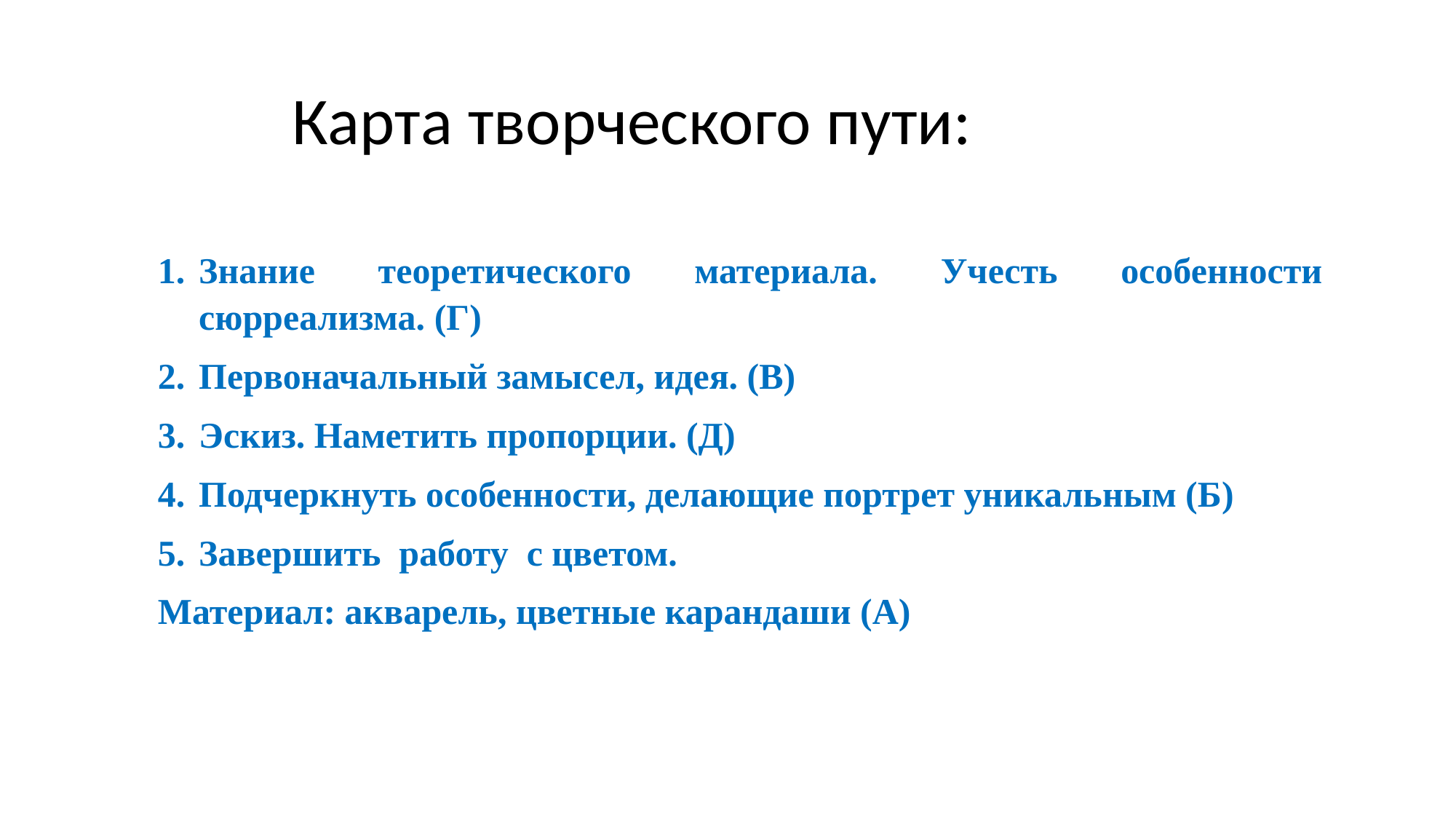

# Карта творческого пути:
Знание теоретического материала. Учесть особенности сюрреализма. (Г)
Первоначальный замысел, идея. (В)
Эскиз. Наметить пропорции. (Д)
Подчеркнуть особенности, делающие портрет уникальным (Б)
Завершить  работу  с цветом.
Материал: акварель, цветные карандаши (А)